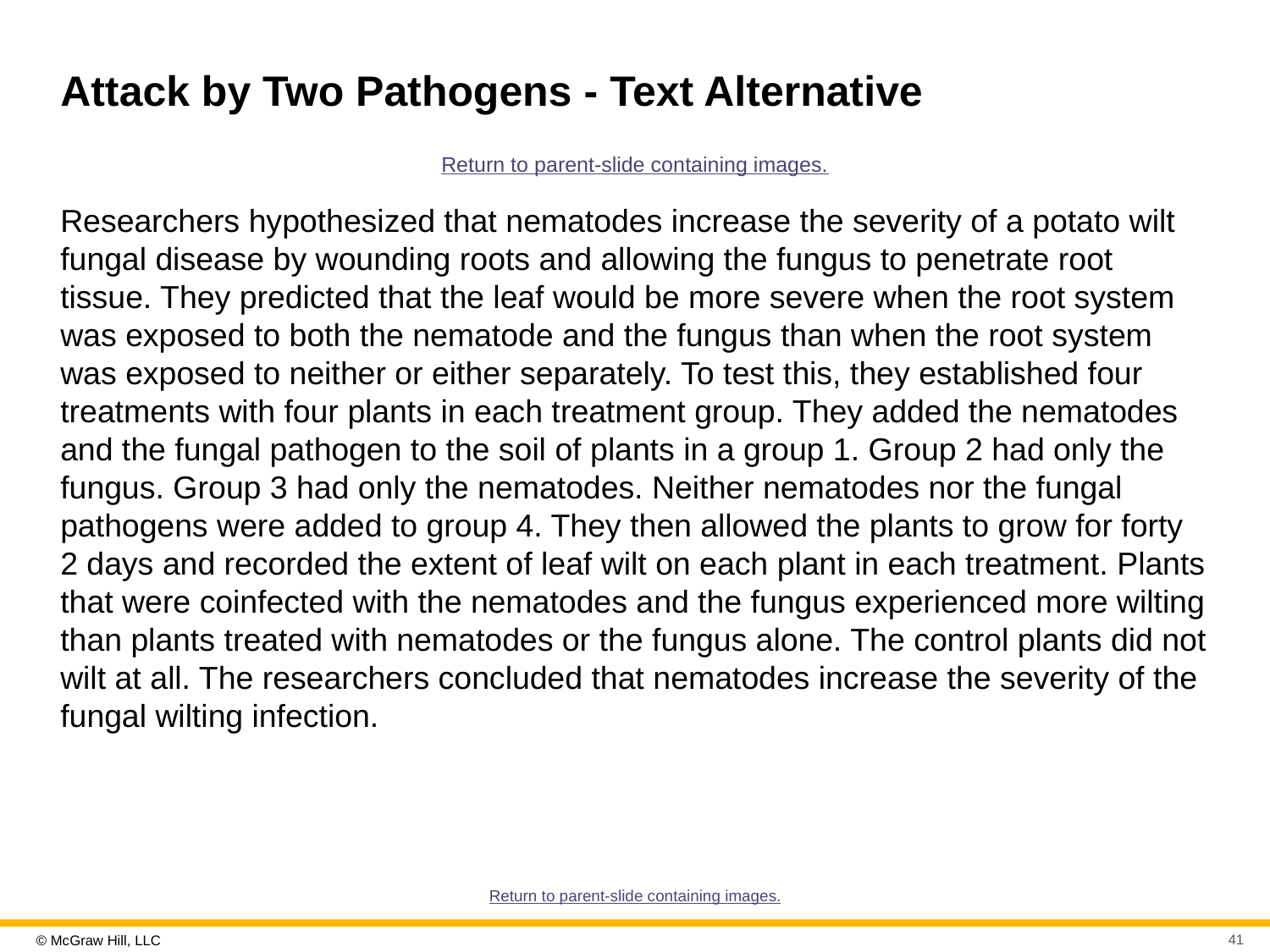

# Attack by Two Pathogens - Text Alternative
Return to parent-slide containing images.
Researchers hypothesized that nematodes increase the severity of a potato wilt fungal disease by wounding roots and allowing the fungus to penetrate root tissue. They predicted that the leaf would be more severe when the root system was exposed to both the nematode and the fungus than when the root system was exposed to neither or either separately. To test this, they established four treatments with four plants in each treatment group. They added the nematodes and the fungal pathogen to the soil of plants in a group 1. Group 2 had only the fungus. Group 3 had only the nematodes. Neither nematodes nor the fungal pathogens were added to group 4. They then allowed the plants to grow for forty 2 days and recorded the extent of leaf wilt on each plant in each treatment. Plants that were coinfected with the nematodes and the fungus experienced more wilting than plants treated with nematodes or the fungus alone. The control plants did not wilt at all. The researchers concluded that nematodes increase the severity of the fungal wilting infection.
Return to parent-slide containing images.
41